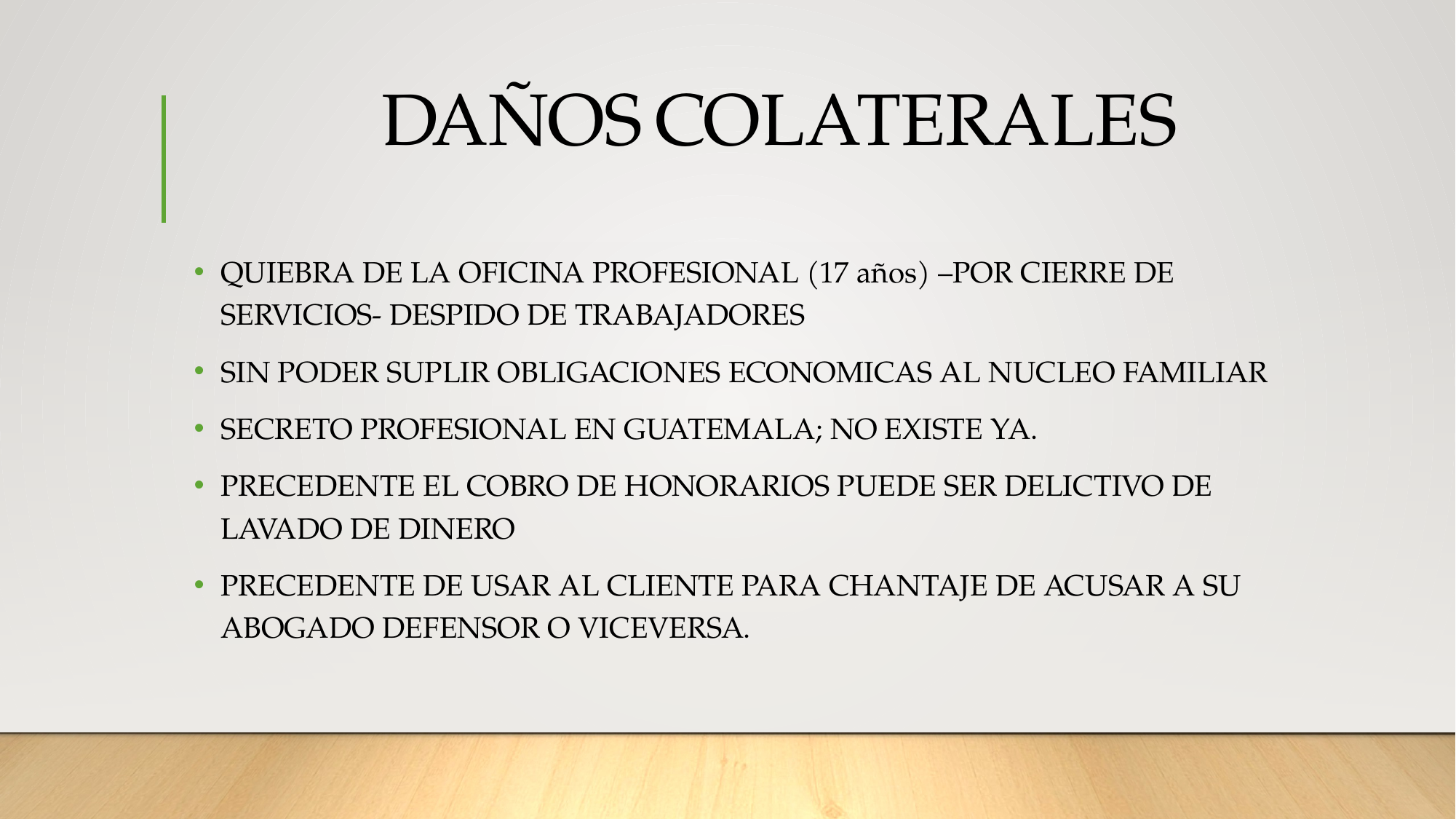

# DAÑOS COLATERALES
QUIEBRA DE LA OFICINA PROFESIONAL (17 años) –POR CIERRE DE SERVICIOS- DESPIDO DE TRABAJADORES
SIN PODER SUPLIR OBLIGACIONES ECONOMICAS AL NUCLEO FAMILIAR
SECRETO PROFESIONAL EN GUATEMALA; NO EXISTE YA.
PRECEDENTE EL COBRO DE HONORARIOS PUEDE SER DELICTIVO DE LAVADO DE DINERO
PRECEDENTE DE USAR AL CLIENTE PARA CHANTAJE DE ACUSAR A SU ABOGADO DEFENSOR O VICEVERSA.